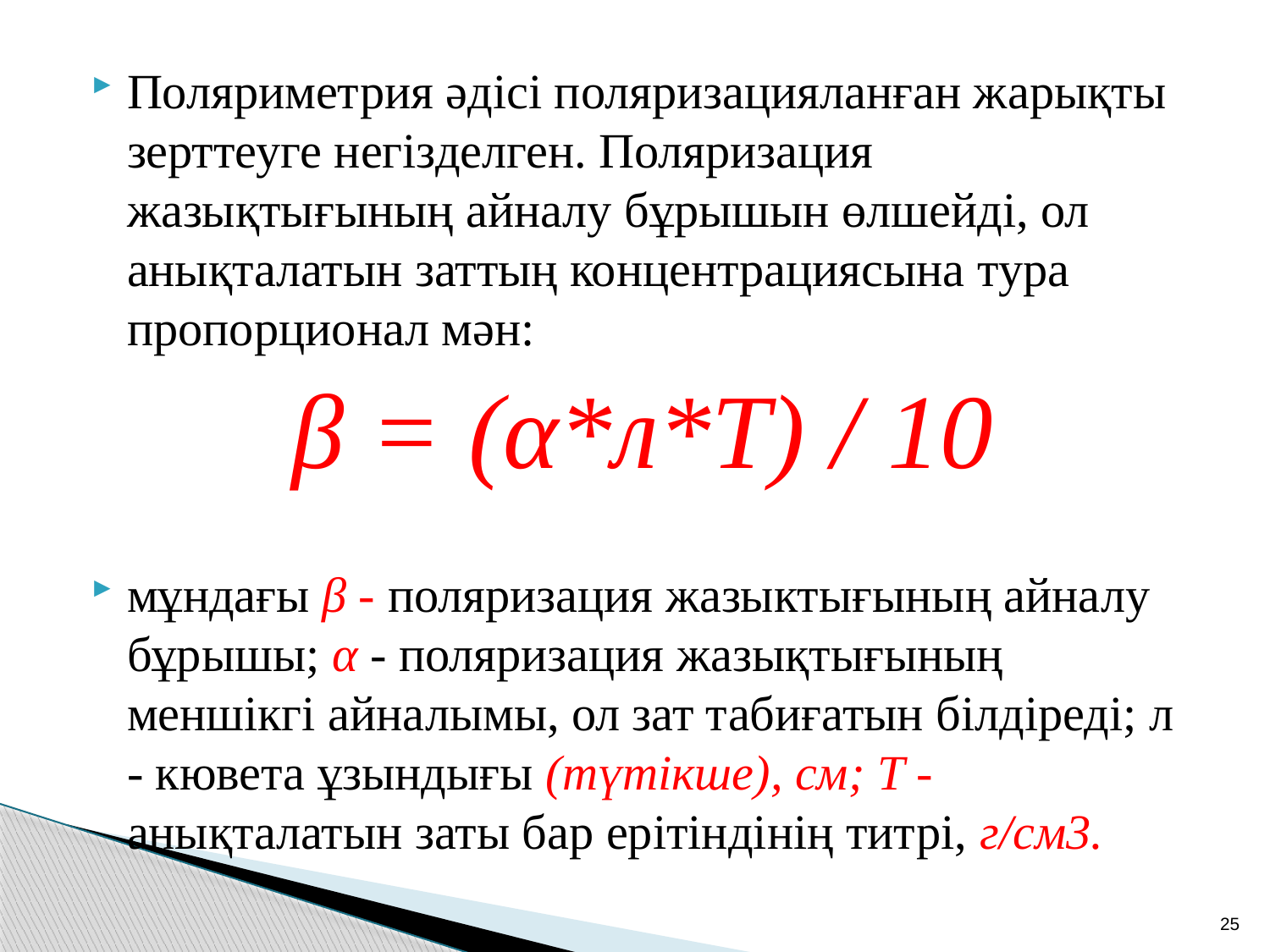

Поляриметрия әдісі поляризацияланған жарықты зерттеуге негізделген. Поляризация жазықтығының айналу бұрышын өлшейді, ол анықталатын заттың концентрациясына тура пропорционал мән:
β = (α*л*Т) / 10

мұндағы β - поляризация жазыктығының айналу бұрышы; α - поляризация жазықтығының меншікгі айналымы, ол зат табиғатын білдіреді; л - кювета ұзындығы (түтікше), см; Т - анықталатын заты бар ерітіндінің титрі, г/см3.
25